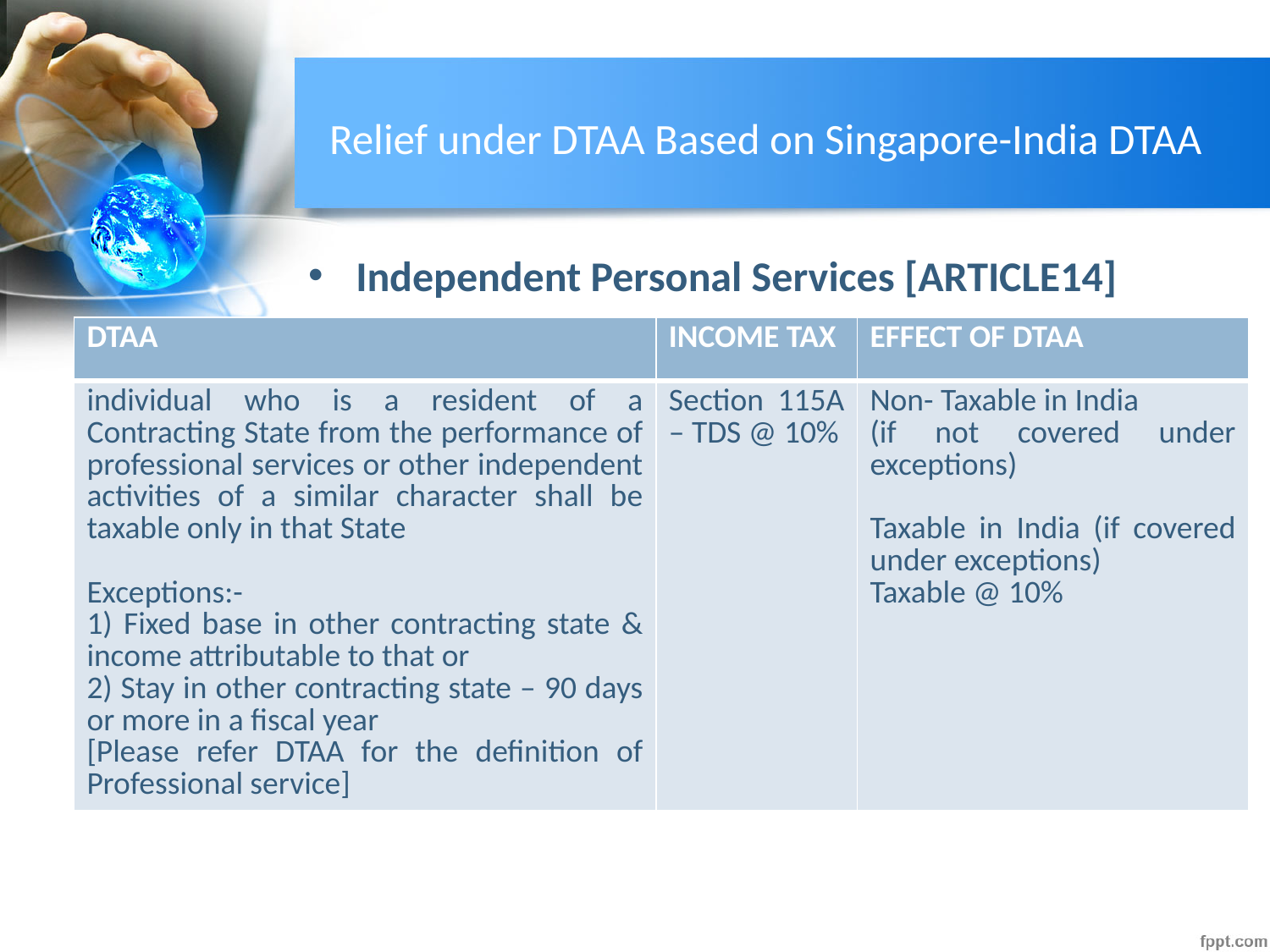

# Relief under DTAA Based on Singapore-India DTAA
Independent Personal Services [ARTICLE14]
| DTAA | INCOME TAX | EFFECT OF DTAA |
| --- | --- | --- |
| individual who is a resident of a Contracting State from the performance of professional services or other independent activities of a similar character shall be taxable only in that State   Exceptions:- 1) Fixed base in other contracting state & income attributable to that or 2) Stay in other contracting state – 90 days or more in a fiscal year [Please refer DTAA for the definition of Professional service] | Section 115A – TDS @ 10% | Non- Taxable in India (if not covered under exceptions)   Taxable in India (if covered under exceptions) Taxable @ 10% |